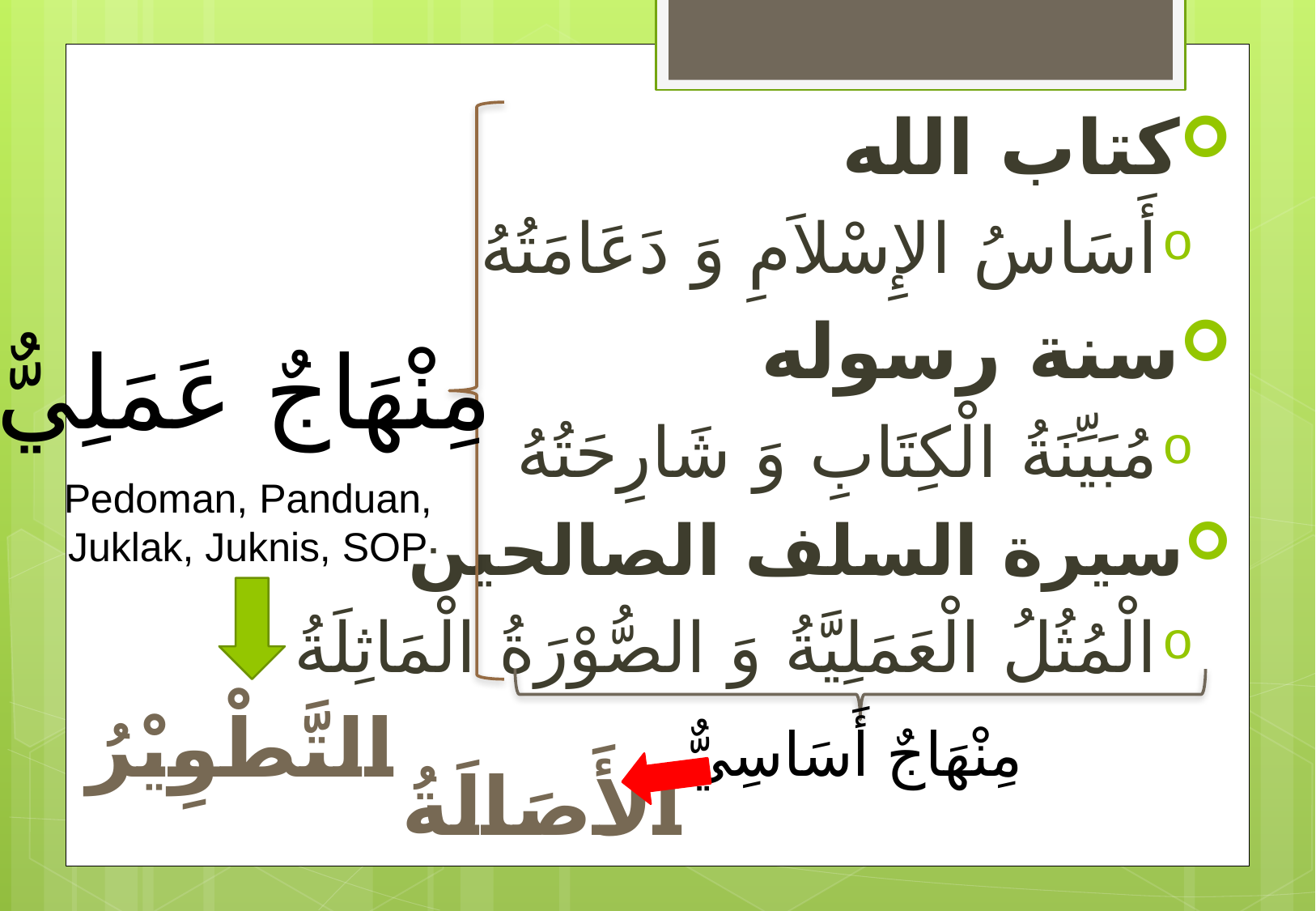

كتاب الله
أَسَاسُ الإِسْلاَمِ وَ دَعَامَتُهُ
سنة رسوله
مُبَيِّنَةُ الْكِتَابِ وَ شَارِحَتُهُ
سيرة السلف الصالحين
الْمُثُلُ الْعَمَلِيَّةُ وَ الصُّوْرَةُ الْمَاثِلَةُ

مِنْهَاجٌ عَمَلِيٌّ

Pedoman, Panduan,
Juklak, Juknis, SOP

التَّطْوِيْرُ
مِنْهَاجٌ أَسَاسِيٌّ

الأَصَالَةُ